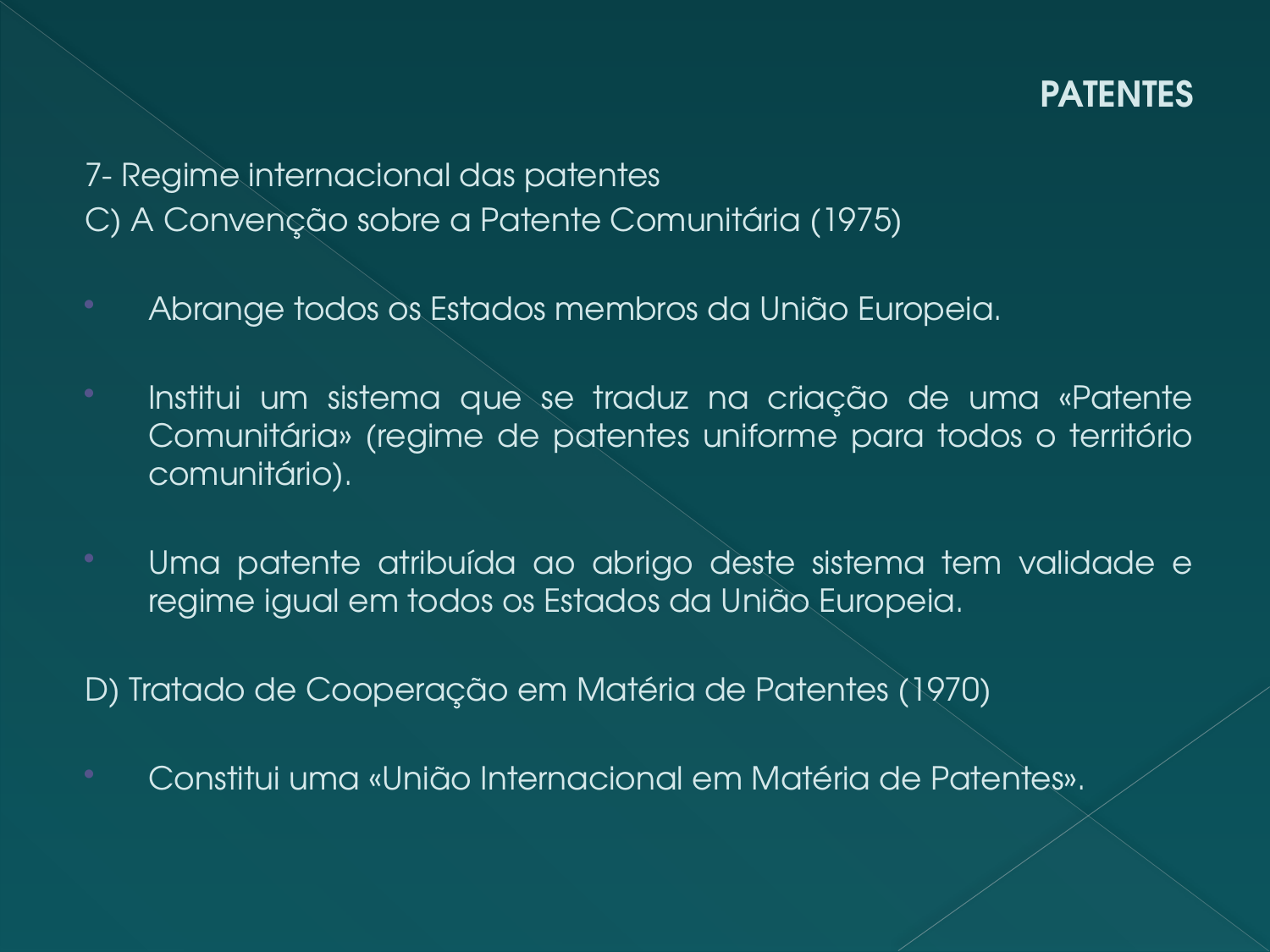

# PATENTES
7- Regime internacional das patentes
C) A Convenção sobre a Patente Comunitária (1975)

Abrange todos os Estados membros da União Europeia.

Institui um sistema que se traduz na criação de uma «Patente Comunitária» (regime de patentes uniforme para todos o território comunitário).

Uma patente atribuída ao abrigo deste sistema tem validade e regime igual em todos os Estados da União Europeia.

D) Tratado de Cooperação em Matéria de Patentes (1970)

Constitui uma «União Internacional em Matéria de Patentes».